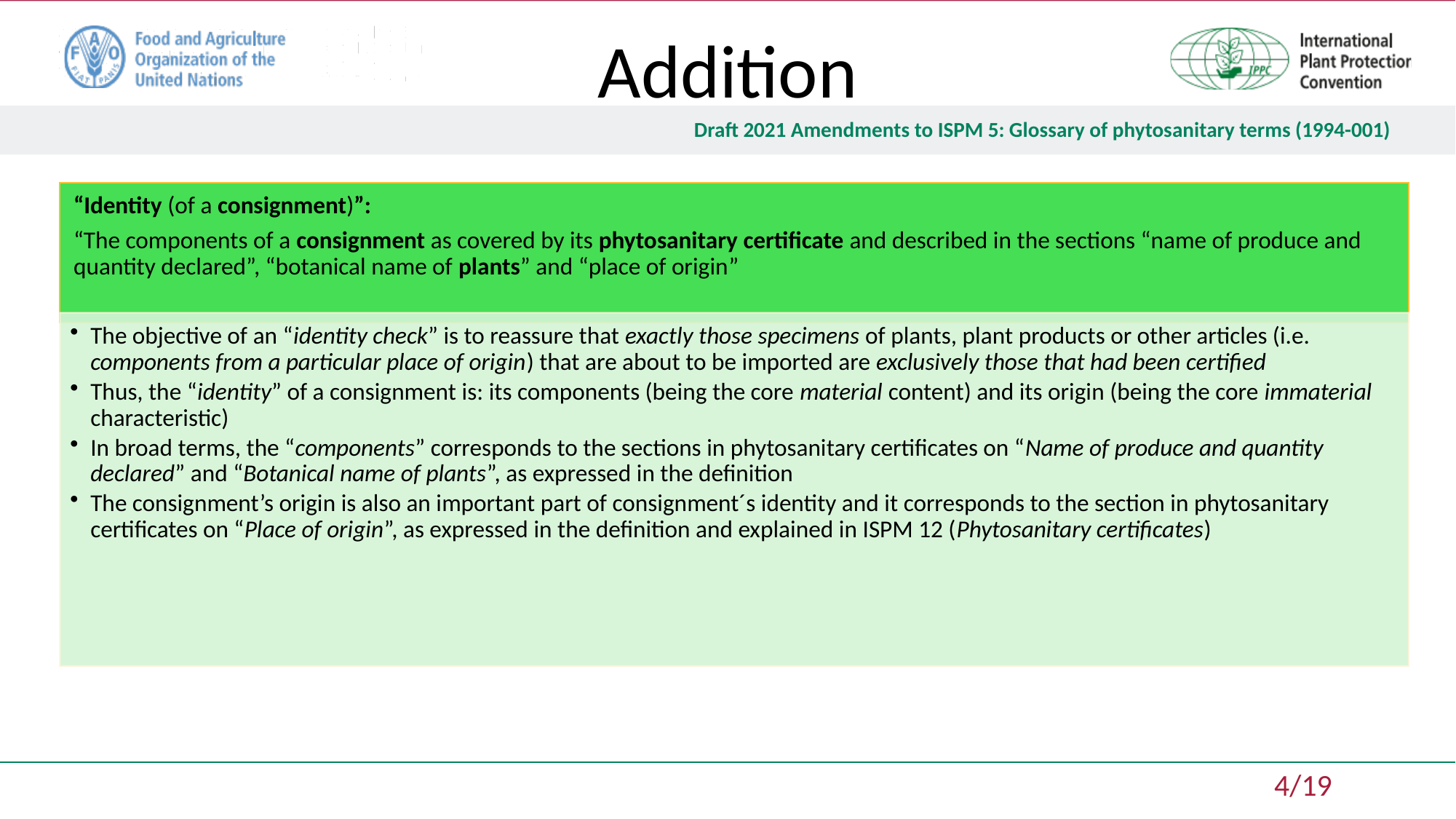

Addition

“Identity (of a consignment)”:
“The components of a consignment as covered by its phytosanitary certificate and described in the sections “name of produce and quantity declared”, “botanical name of plants” and “place of origin”

The objective of an “identity check” is to reassure that exactly those specimens of plants, plant products or other articles (i.e. components from a particular place of origin) that are about to be imported are exclusively those that had been certified
Thus, the “identity” of a consignment is: its components (being the core material content) and its origin (being the core immaterial characteristic)
In broad terms, the “components” corresponds to the sections in phytosanitary certificates on “Name of produce and quantity declared” and “Botanical name of plants”, as expressed in the definition
The consignment’s origin is also an important part of consignment´s identity and it corresponds to the section in phytosanitary certificates on “Place of origin”, as expressed in the definition and explained in ISPM 12 (Phytosanitary certificates)